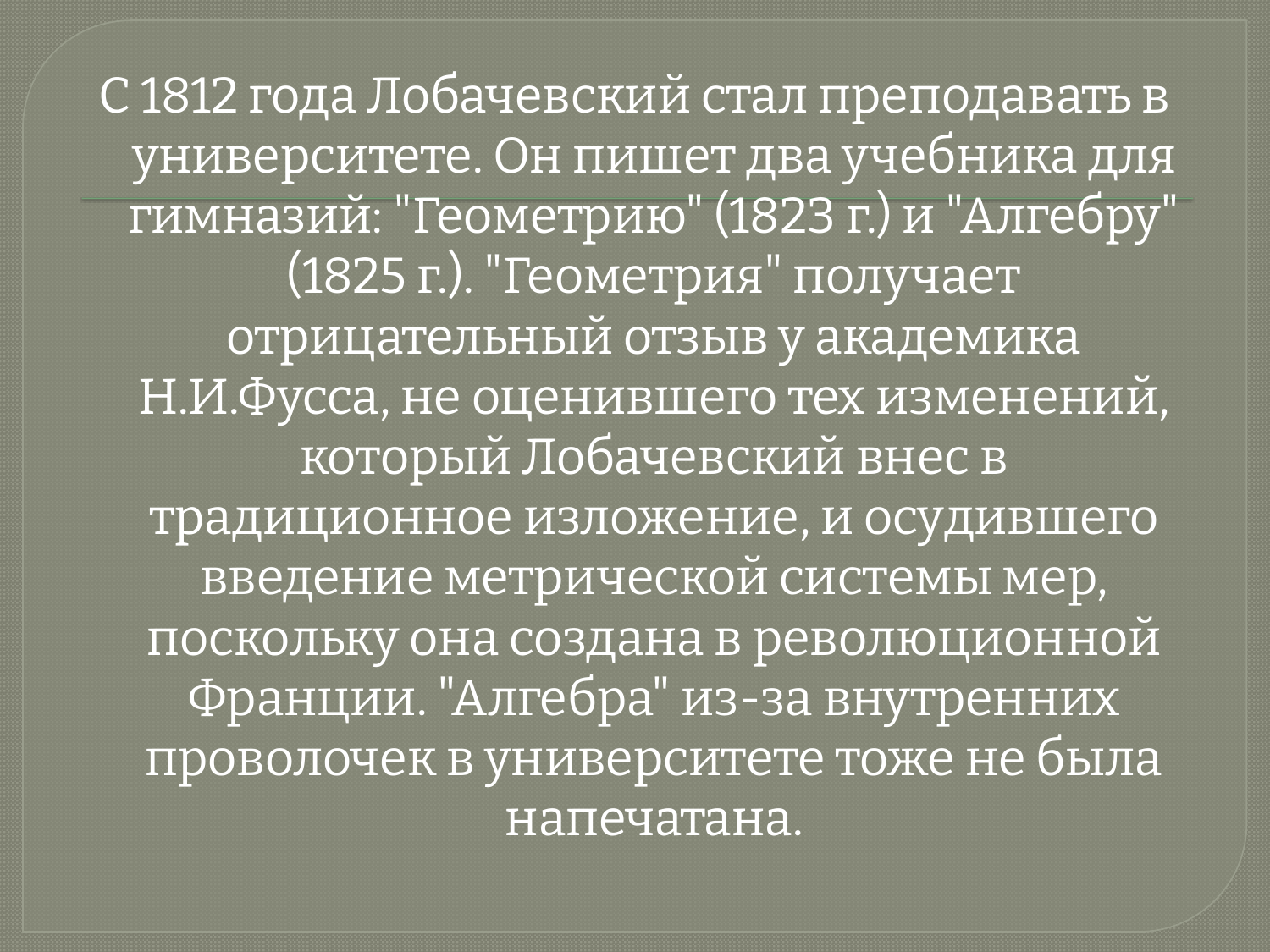

С 1812 года Лобачевский стал преподавать в университете. Он пишет два учебника для гимназий: "Геометрию" (1823 г.) и "Алгебру" (1825 г.). "Геометрия" получает отрицательный отзыв у академика Н.И.Фусса, не оценившего тех изменений, который Лобачевский внес в традиционное изложение, и осудившего введение метрической системы мер, поскольку она создана в революционной Франции. "Алгебра" из-за внутренних проволочек в университете тоже не была напечатана.